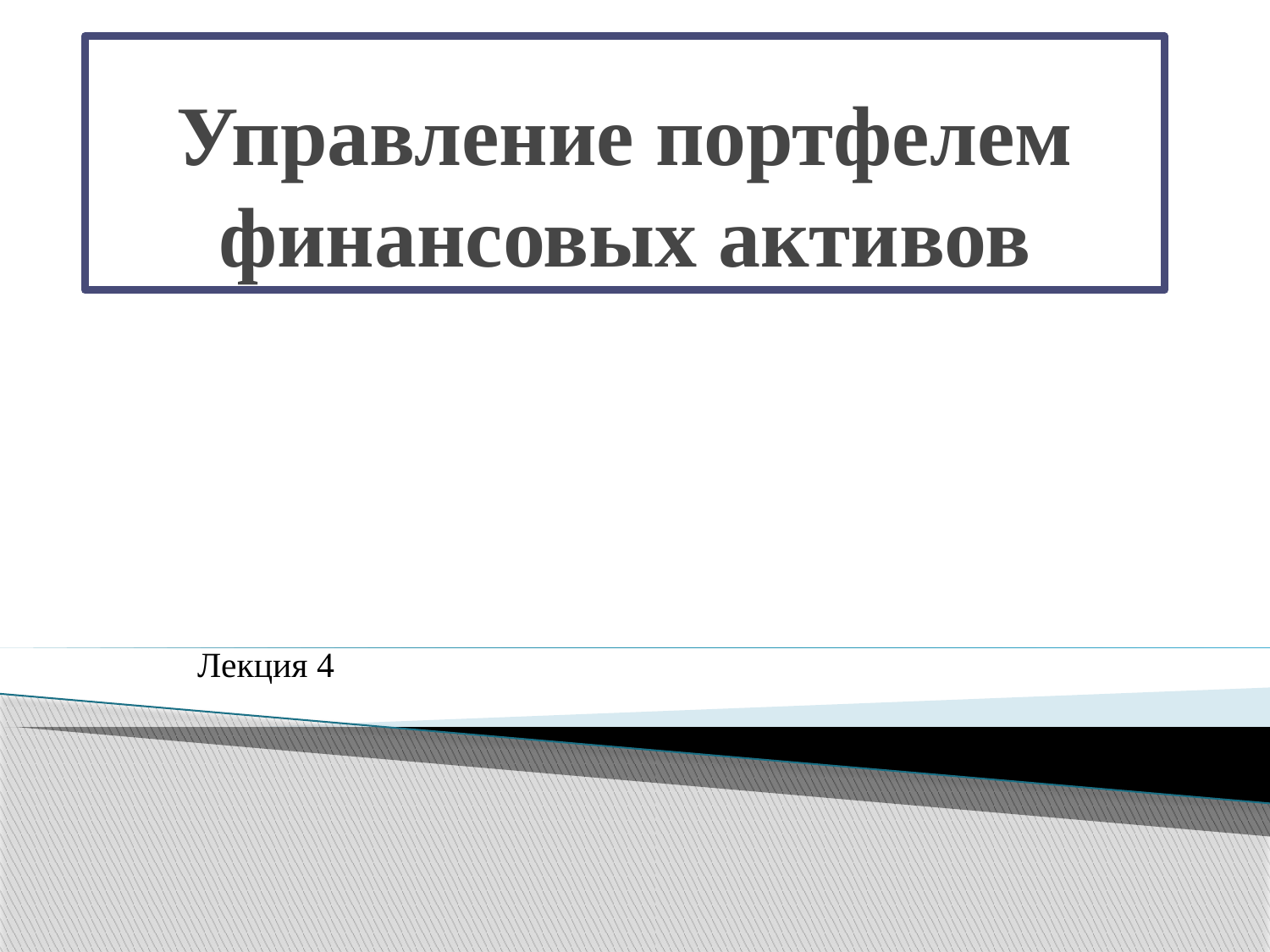

# Управление портфелем финансовых активов
Лекция 4